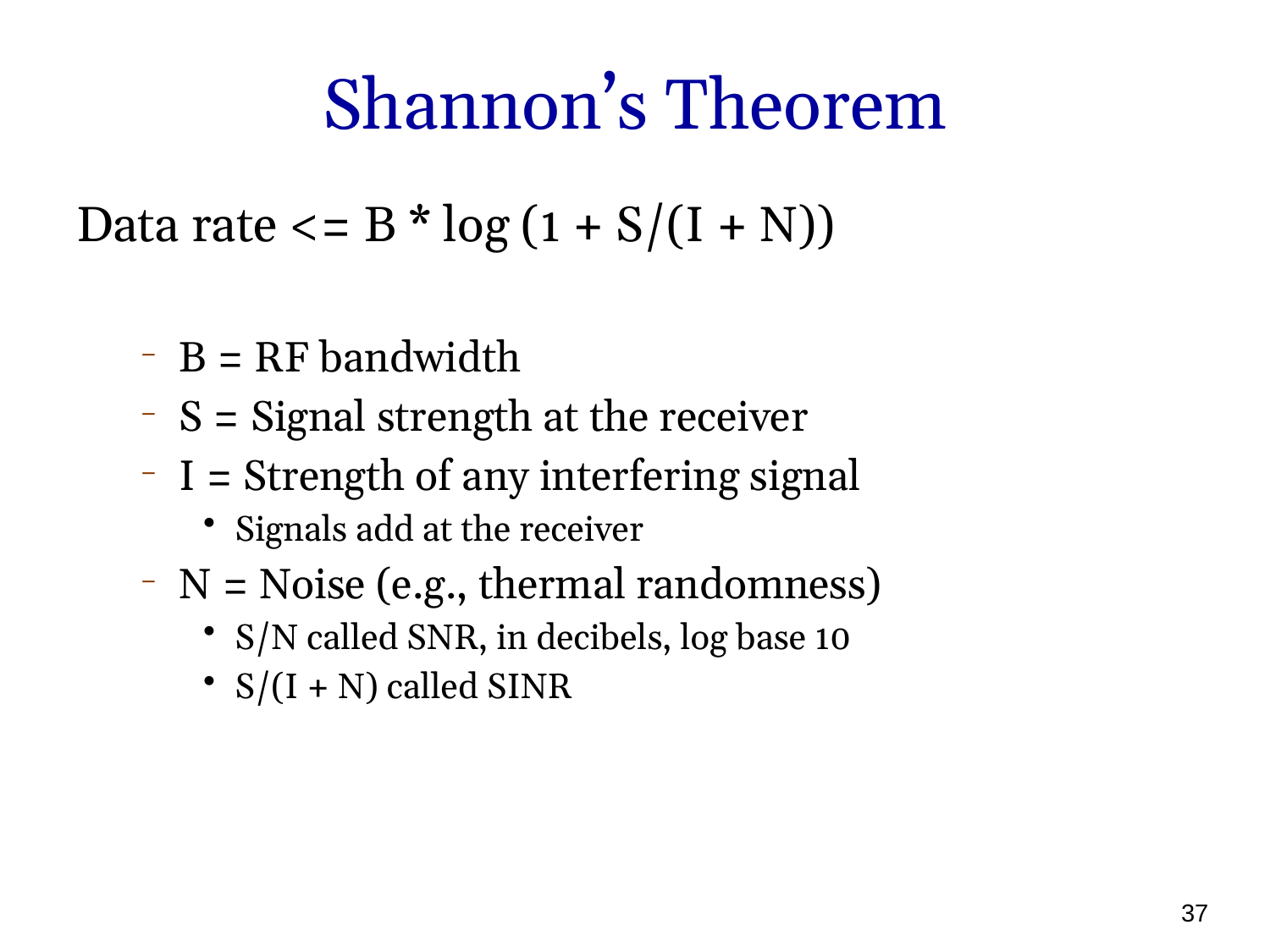

# Shannon’s Theorem
Data rate <= B * log (1 + S/(I + N))

B = RF bandwidth
S = Signal strength at the receiver
I = Strength of any interfering signal
Signals add at the receiver
N = Noise (e.g., thermal randomness)
S/N called SNR, in decibels, log base 10
S/(I + N) called SINR
37